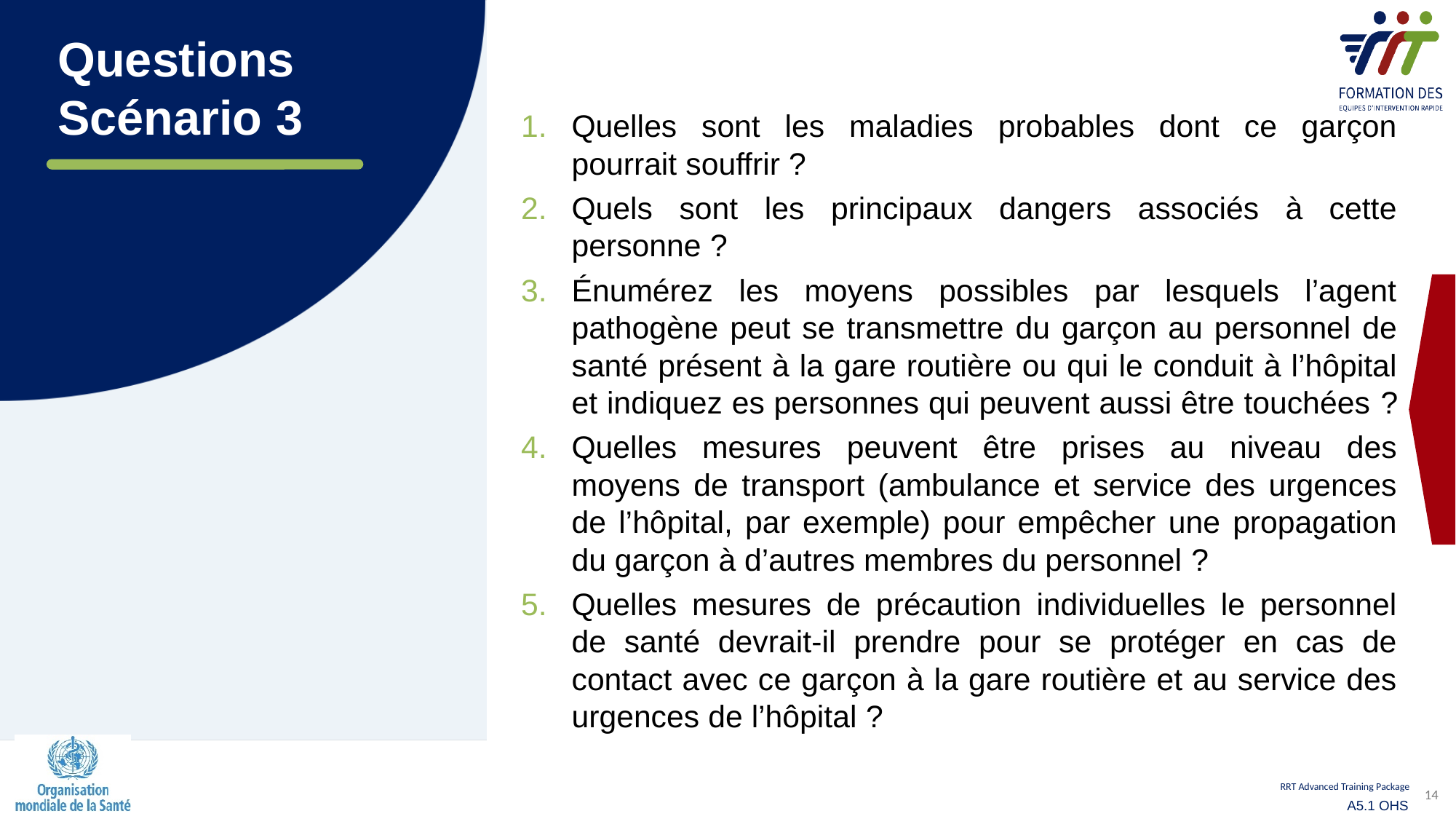

Questions
Scénario 3
Quelles sont les maladies probables dont ce garçon pourrait souffrir ?
Quels sont les principaux dangers associés à cette personne ?
Énumérez les moyens possibles par lesquels l’agent pathogène peut se transmettre du garçon au personnel de santé présent à la gare routière ou qui le conduit à l’hôpital et indiquez es personnes qui peuvent aussi être touchées ?
Quelles mesures peuvent être prises au niveau des moyens de transport (ambulance et service des urgences de l’hôpital, par exemple) pour empêcher une propagation du garçon à d’autres membres du personnel ?
Quelles mesures de précaution individuelles le personnel de santé devrait-il prendre pour se protéger en cas de contact avec ce garçon à la gare routière et au service des urgences de l’hôpital ?